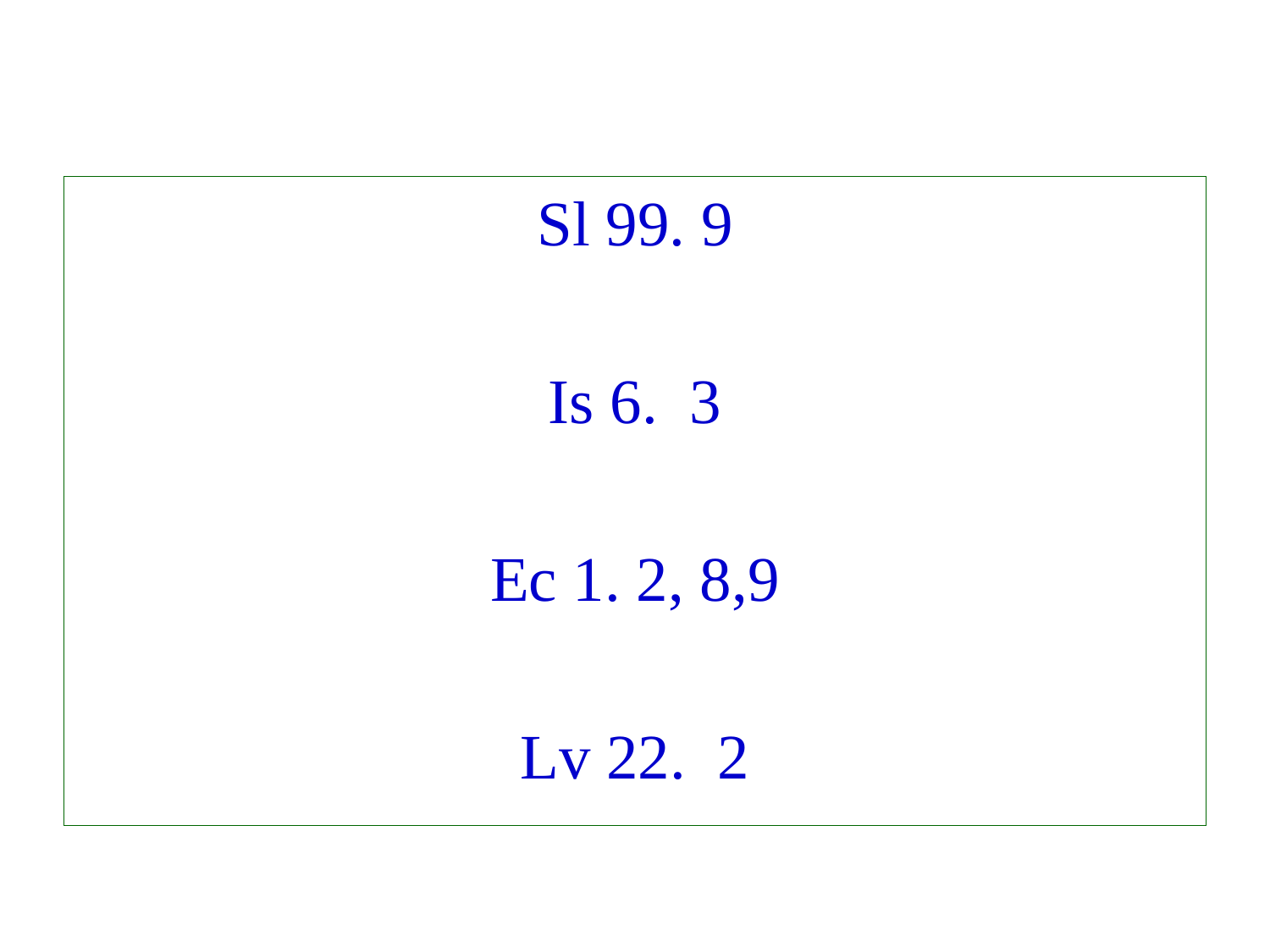

Sl 99. 9

Is 6.  3

Ec 1. 2, 8,9

Lv 22.  2